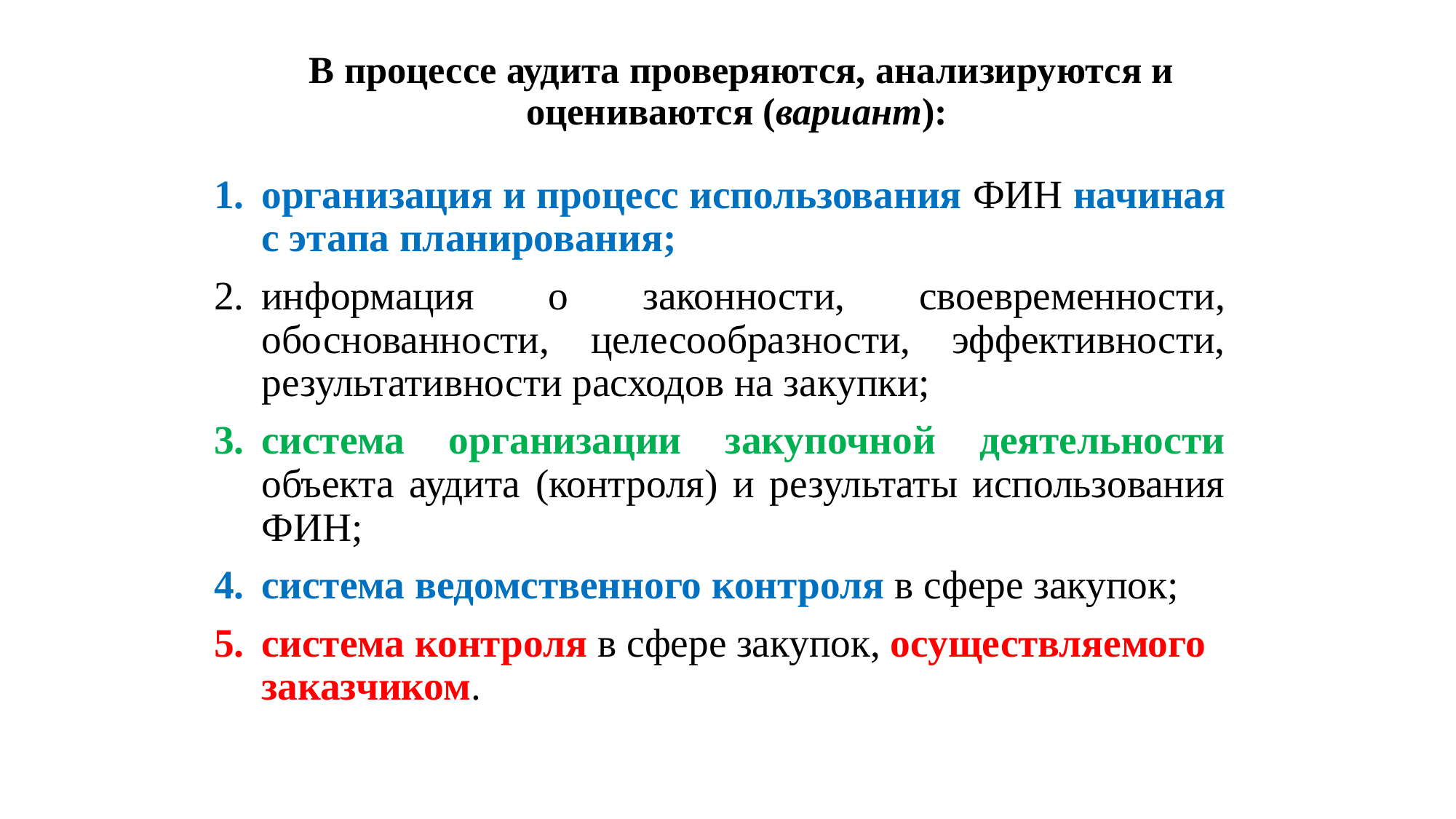

# В процессе аудита проверяются, анализируются и оцениваются (вариант):
организация и процесс использования ФИН начиная с этапа планирования;
информация о законности, своевременности, обоснованности, целесообразности, эффективности, результативности расходов на закупки;
система организации закупочной деятельности объекта аудита (контроля) и результаты использования ФИН;
система ведомственного контроля в сфере закупок;
система контроля в сфере закупок, осуществляемого заказчиком.